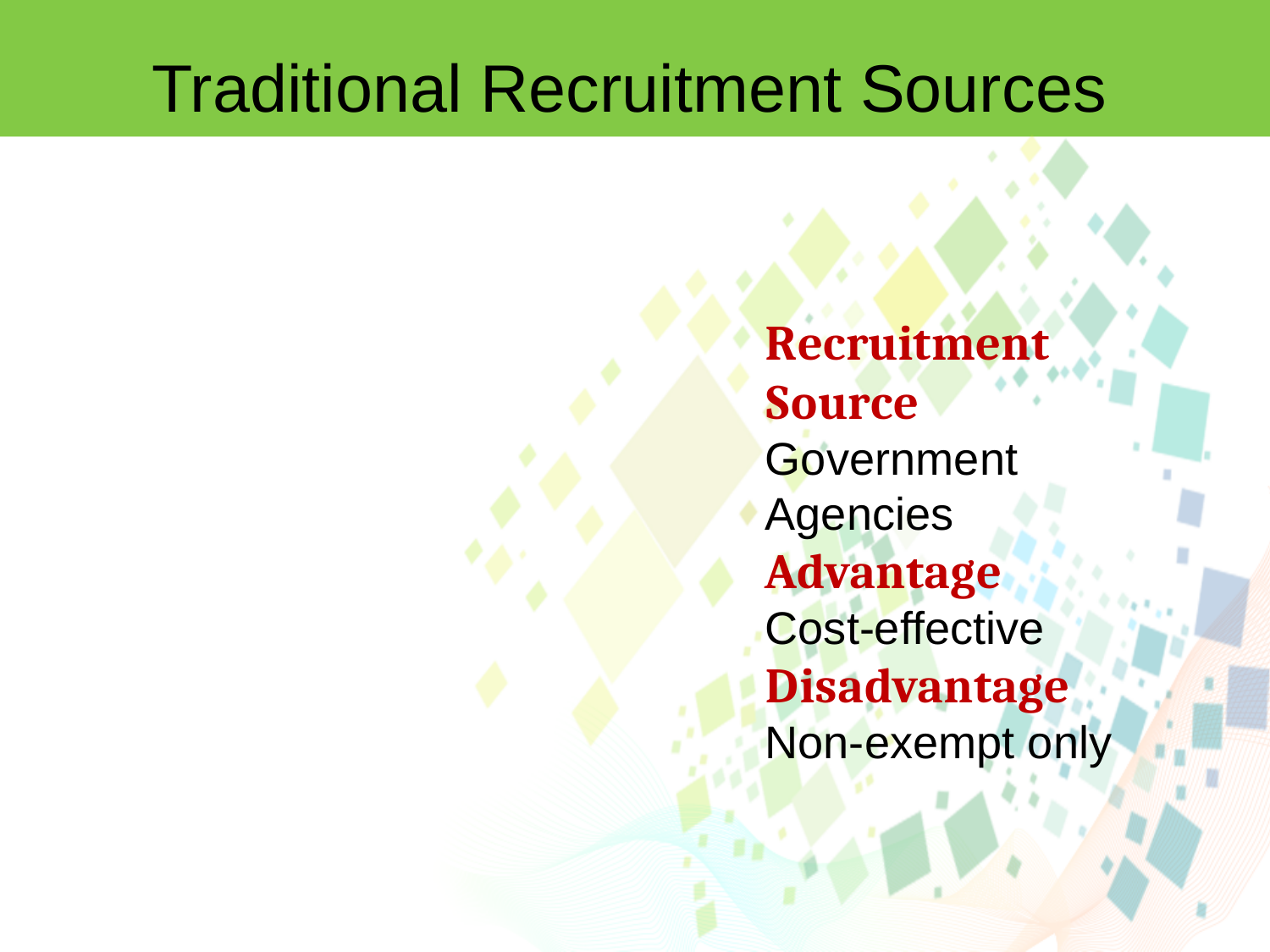

Traditional Recruitment Sources
Recruitment Source
Government Agencies
Advantage
Cost-effective
Disadvantage
Non-exempt only